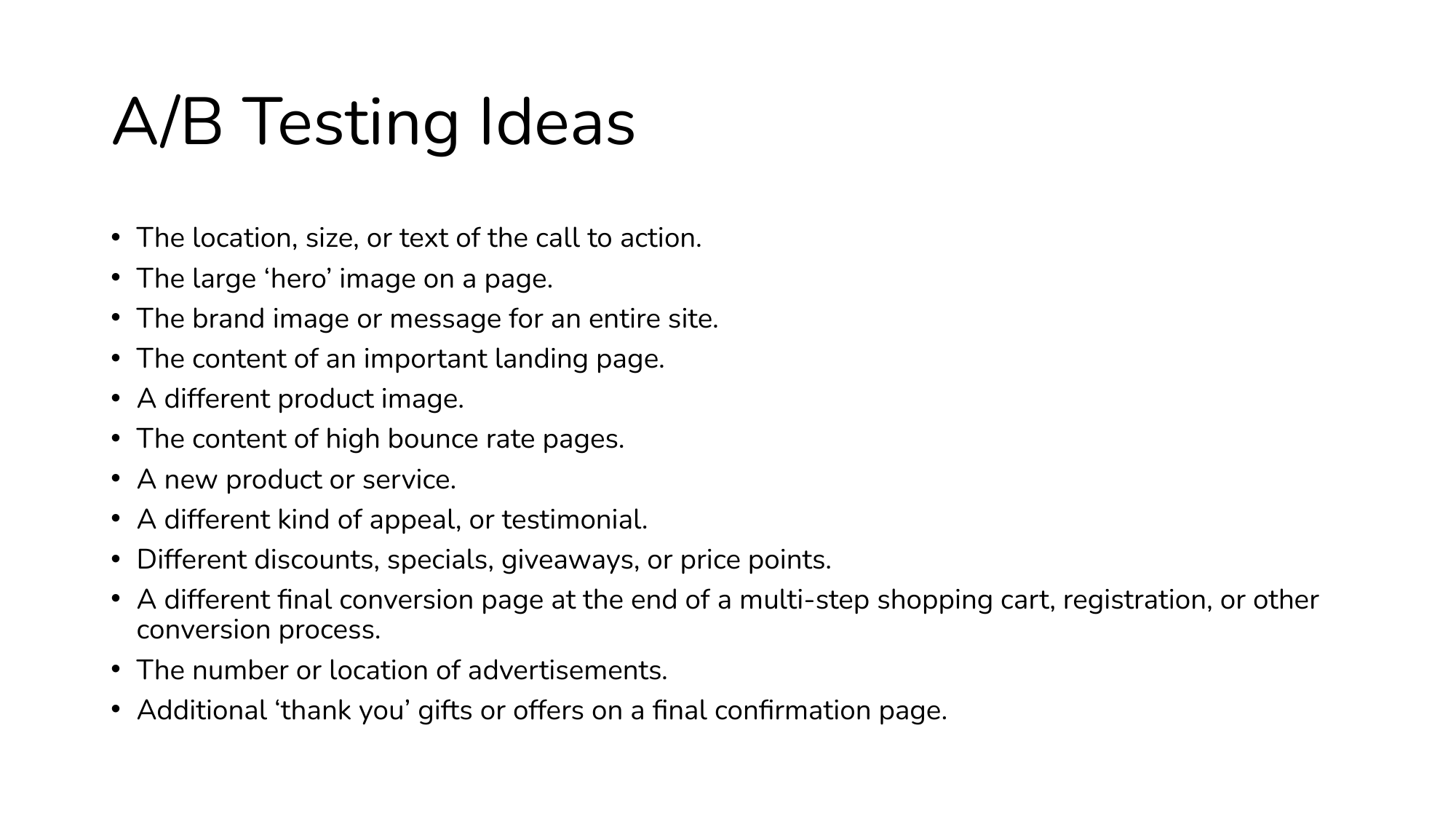

# A/B Testing Ideas
The location, size, or text of the call to action.
The large ‘hero’ image on a page.
The brand image or message for an entire site.
The content of an important landing page.
A different product image.
The content of high bounce rate pages.
A new product or service.
A different kind of appeal, or testimonial.
Different discounts, specials, giveaways, or price points.
A different final conversion page at the end of a multi-step shopping cart, registration, or other conversion process.
The number or location of advertisements.
Additional ‘thank you’ gifts or offers on a final confirmation page.